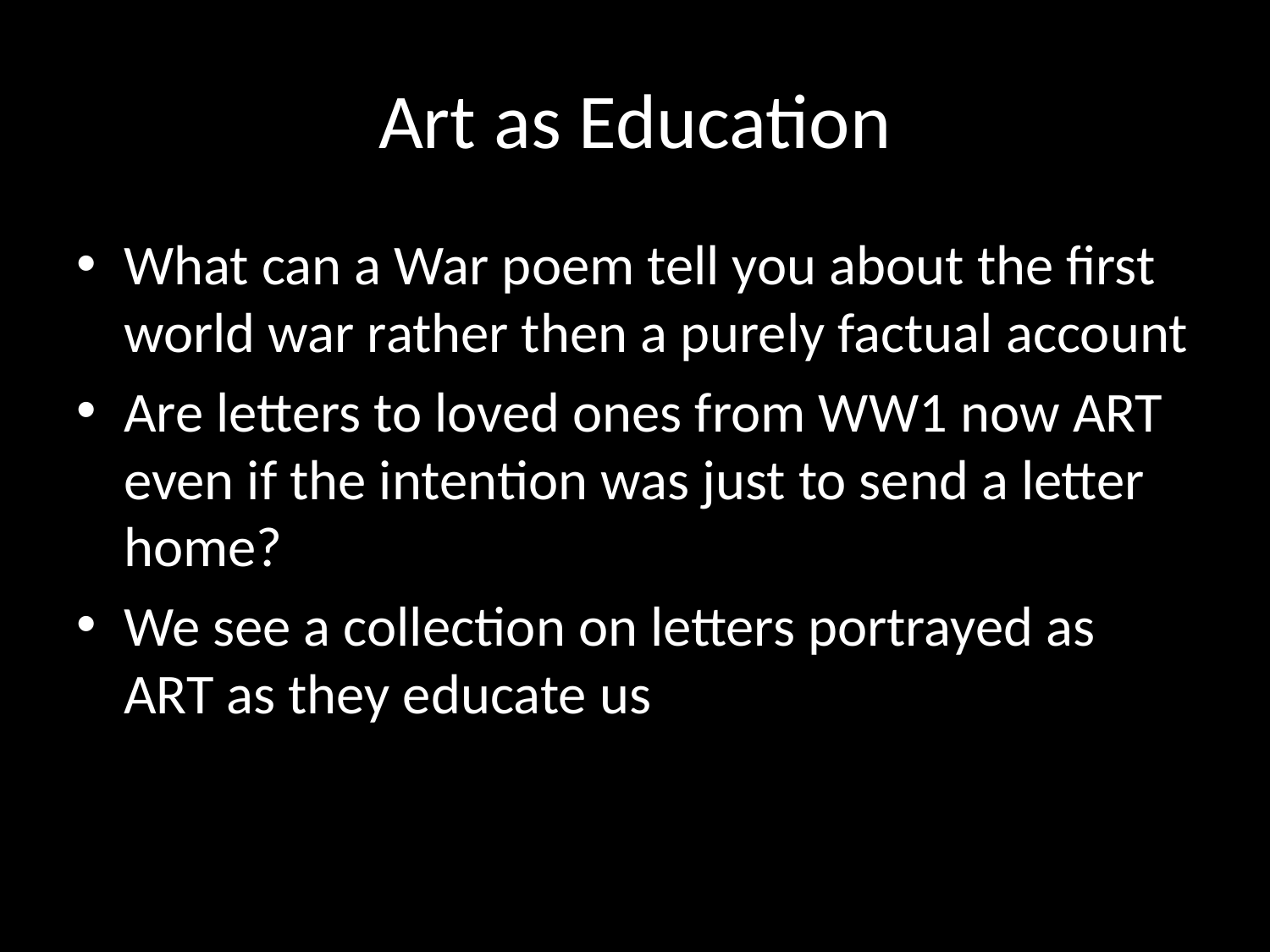

# Art as Education
What can a War poem tell you about the first world war rather then a purely factual account
Are letters to loved ones from WW1 now ART even if the intention was just to send a letter home?
We see a collection on letters portrayed as ART as they educate us